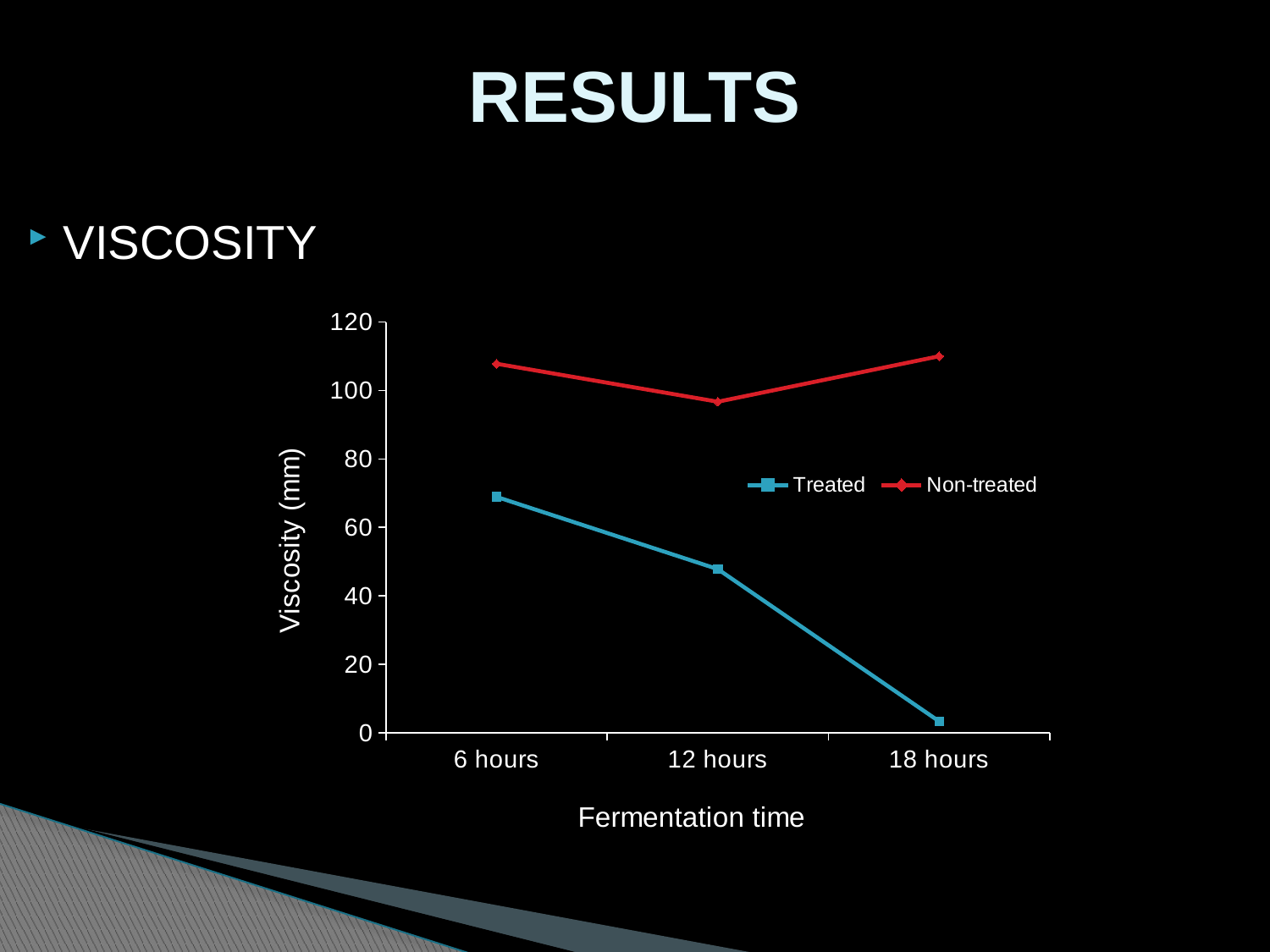

# RESULTS
VISCOSITY

### Chart

| Category | Treated | Non-treated |
|---|---|---|
| 6 hours | 68.9 | 107.8 |
| 12 hours | 47.8 | 96.7 |
| 18 hours | 3.3 | 110.0 |